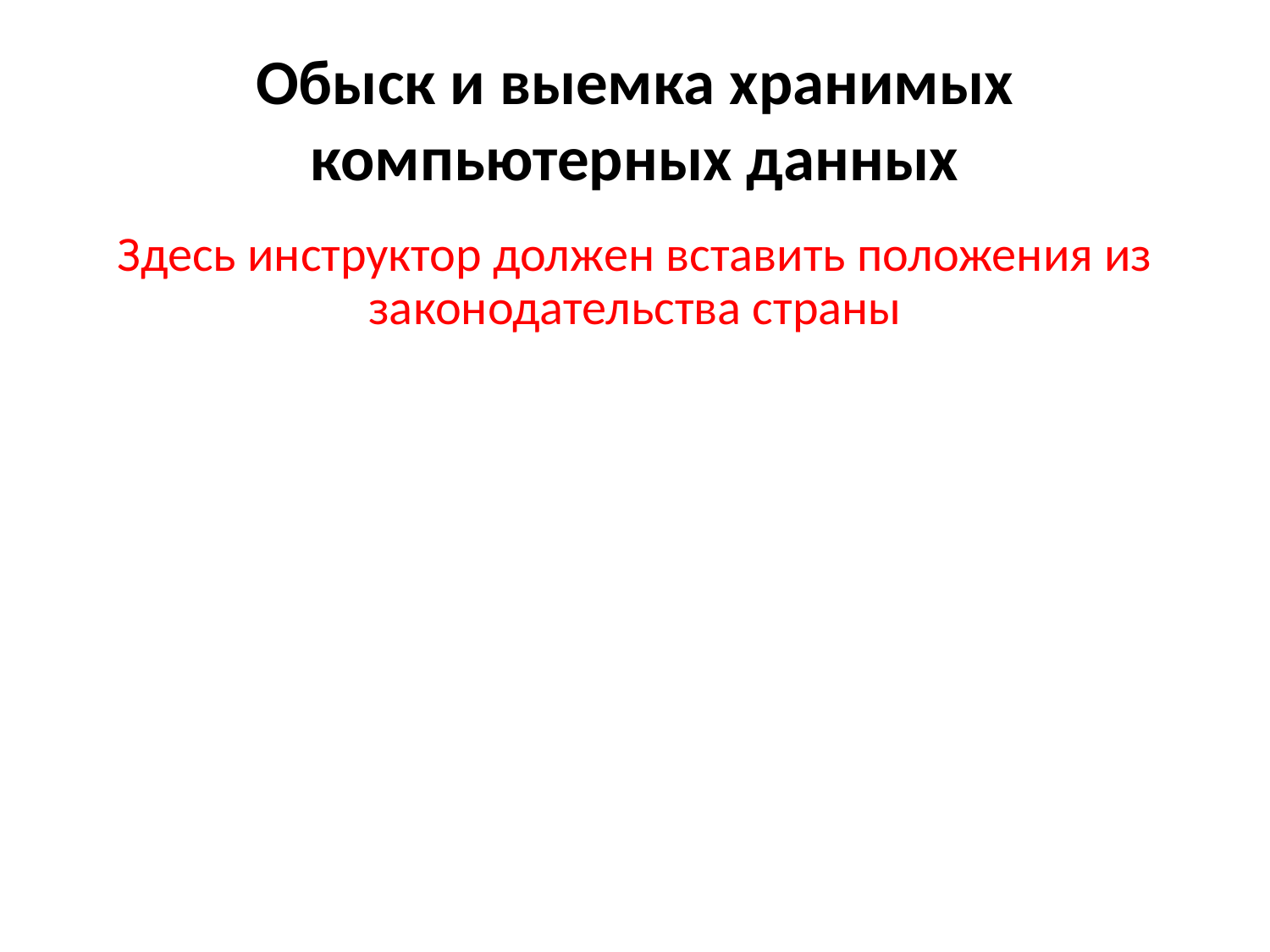

# Обыск и выемка хранимых компьютерных данных
Здесь инструктор должен вставить положения из законодательства страны